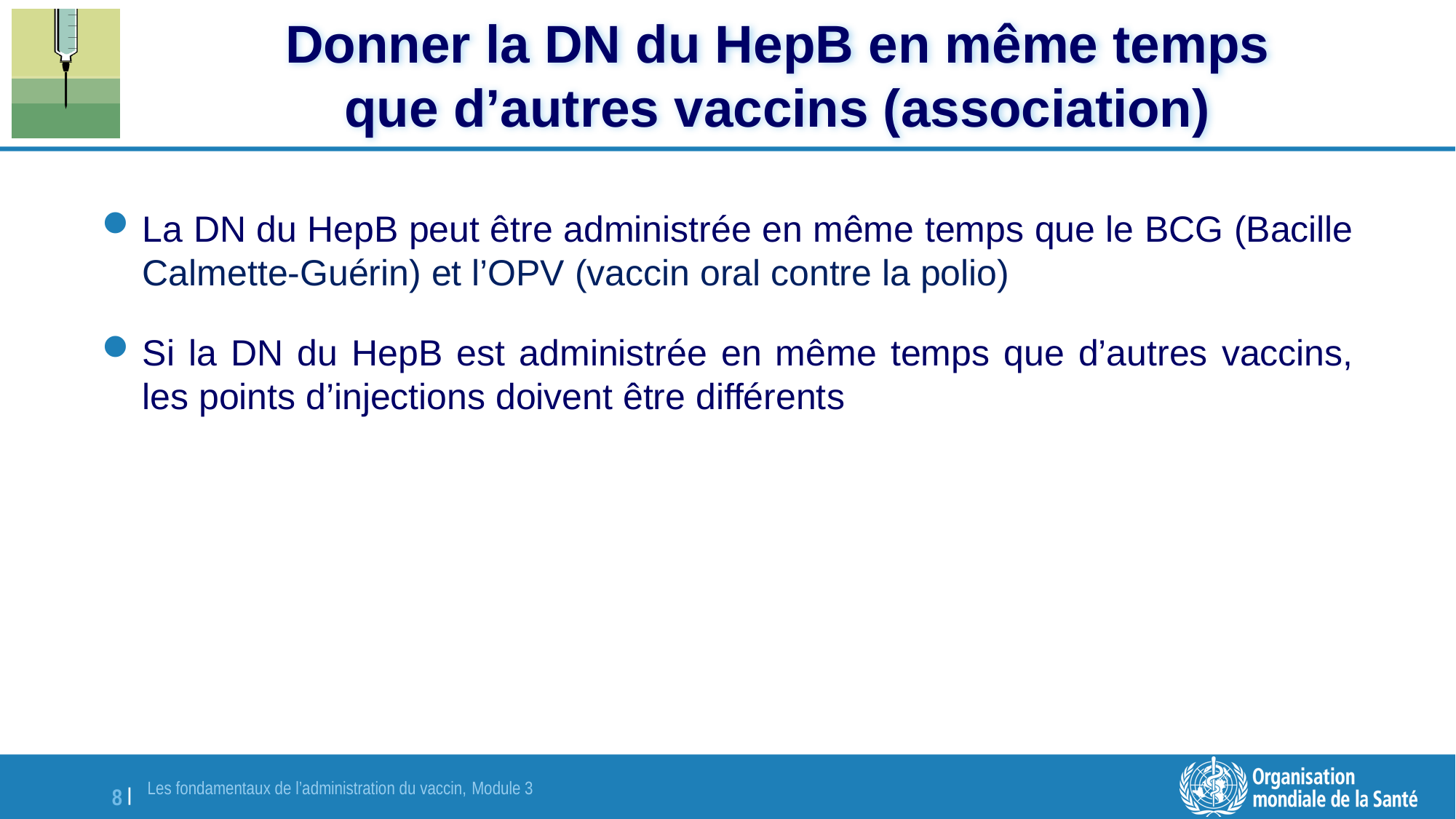

Donner la DN du HepB en même temps que d’autres vaccins (association)
La DN du HepB peut être administrée en même temps que le BCG (Bacille Calmette-Guérin) et l’OPV (vaccin oral contre la polio)
Si la DN du HepB est administrée en même temps que d’autres vaccins, les points d’injections doivent être différents